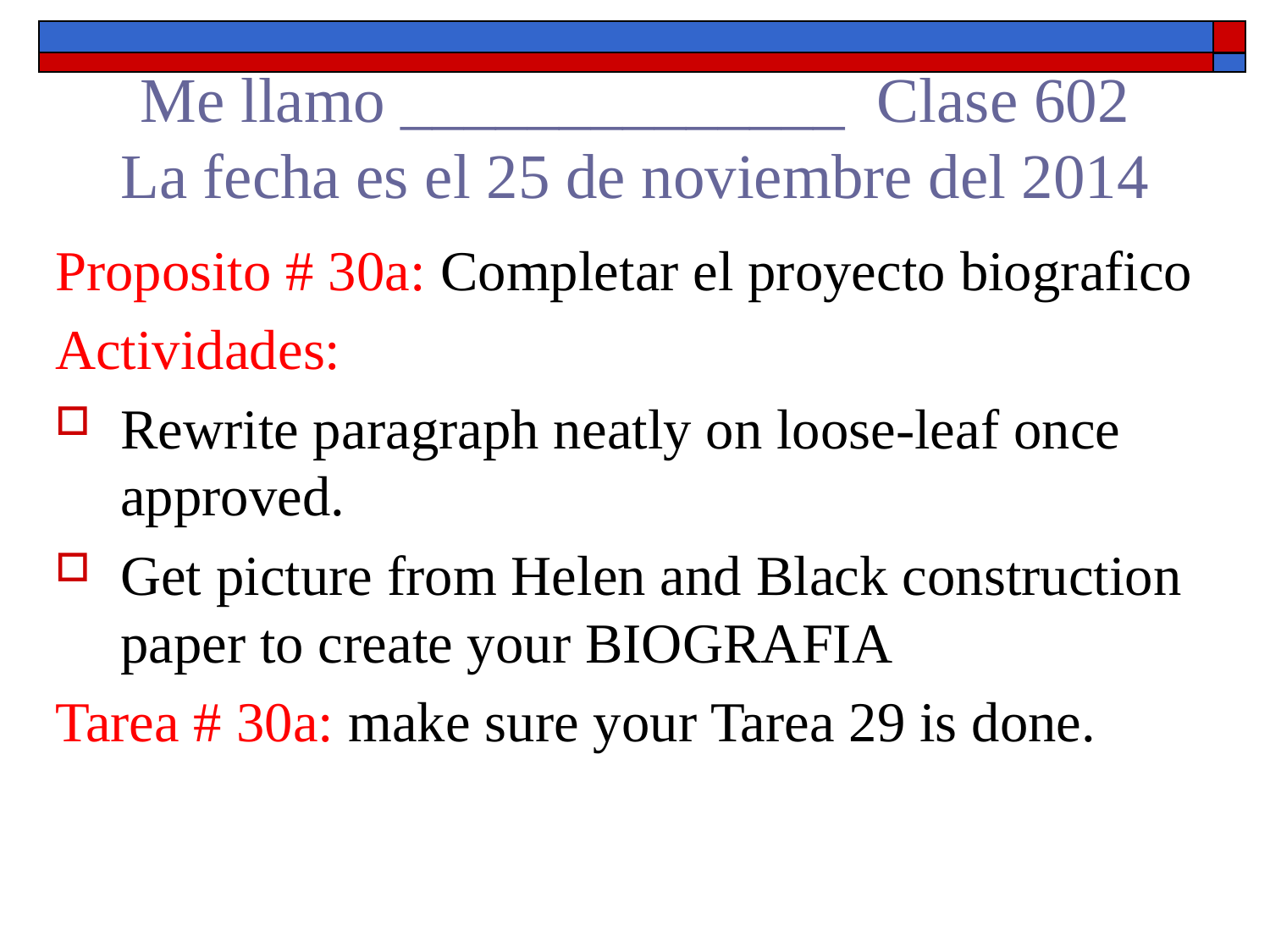

Me llamo ______________  Clase 602
La fecha es el 25 de noviembre del 2014
Proposito # 30a: Completar el proyecto biografico
Actividades:
Rewrite paragraph neatly on loose-leaf once approved.
Get picture from Helen and Black construction paper to create your BIOGRAFIA
Tarea # 30a: make sure your Tarea 29 is done.